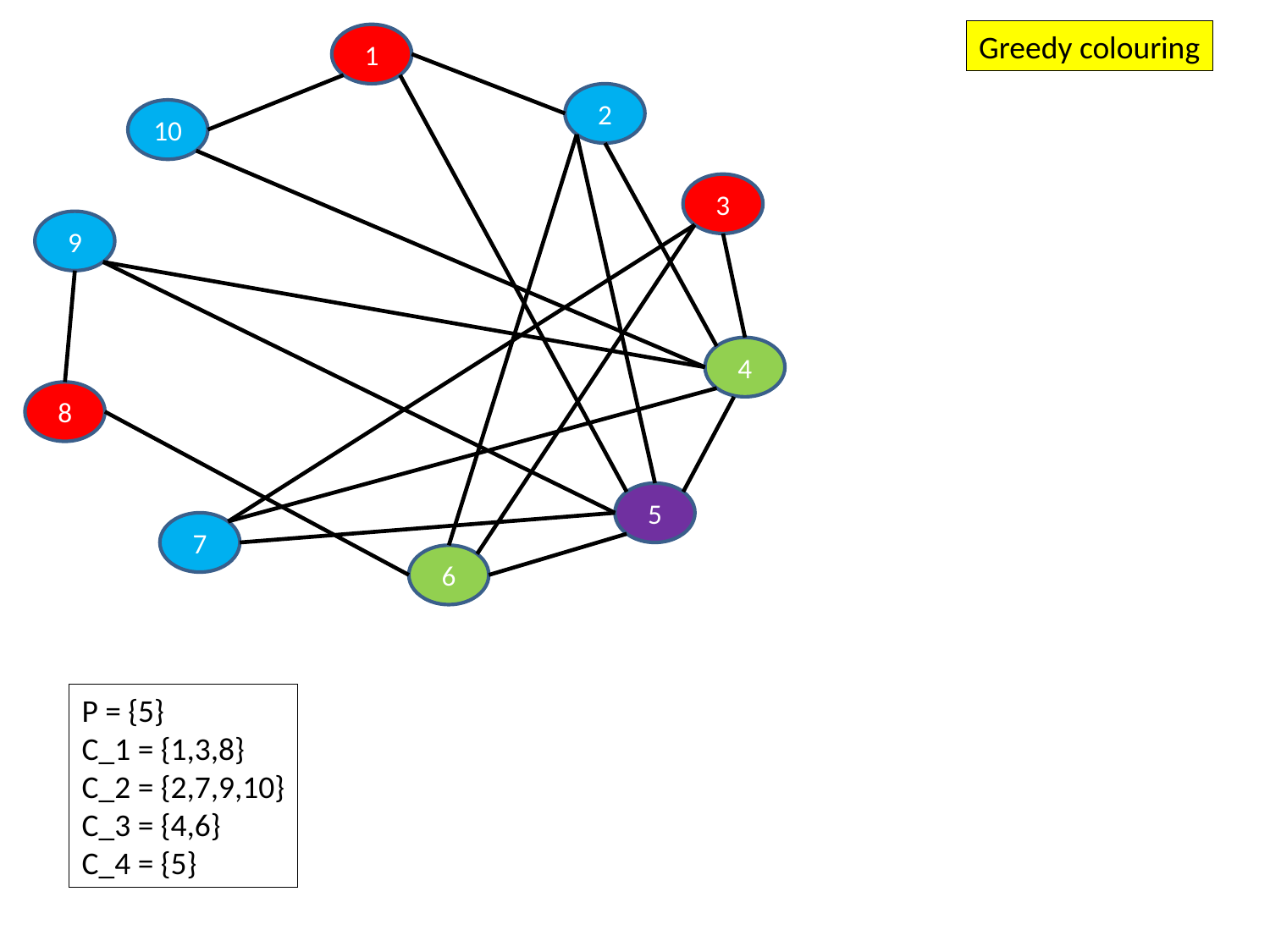

Greedy colouring
1
2
10
3
9
4
8
5
7
6
P = {5}
C_1 = {1,3,8}
C_2 = {2,7,9,10}
C_3 = {4,6}
C_4 = {5}